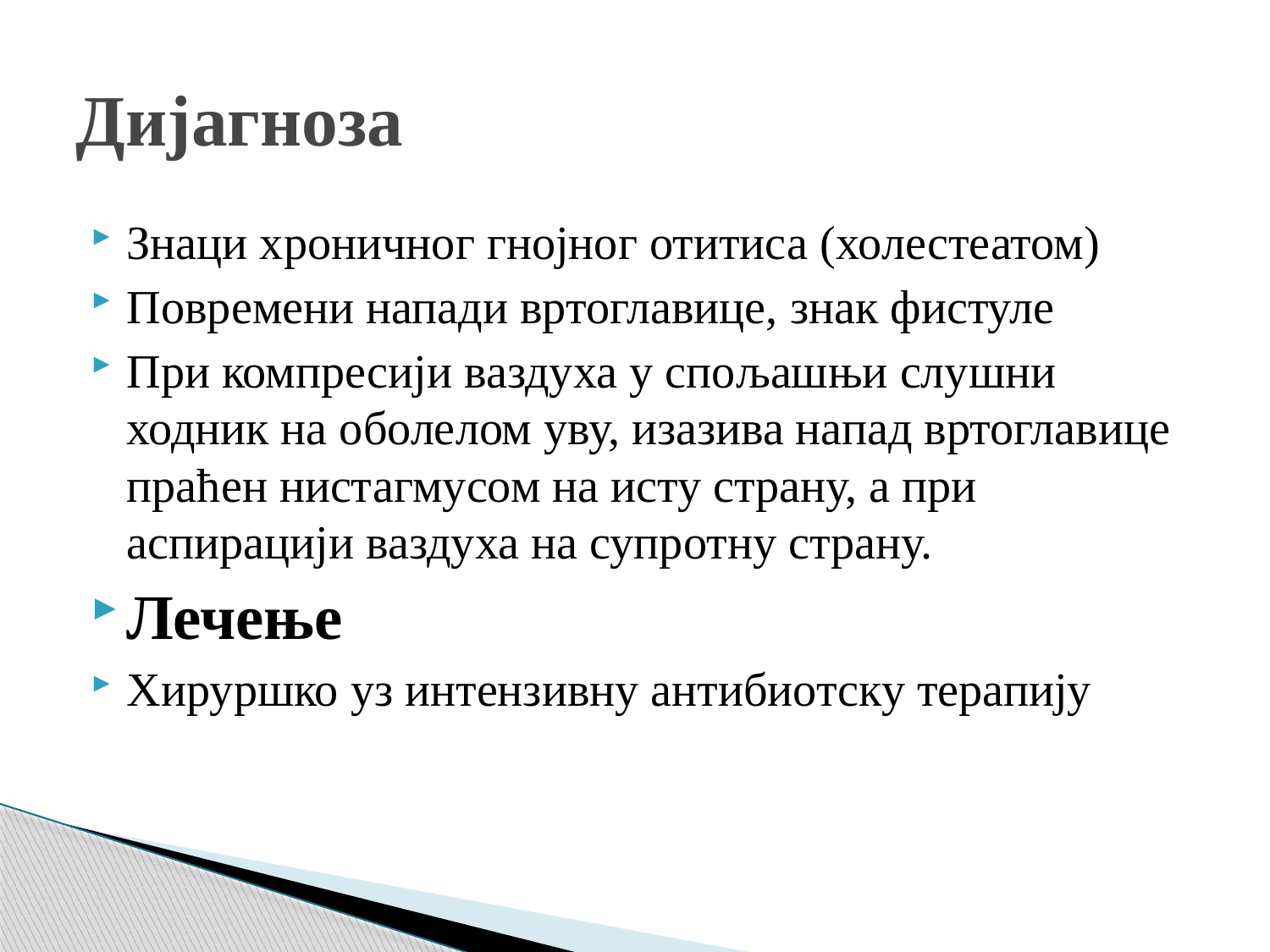

# Дијагноза
Знаци хроничног гнојног отитиса (холестеатом)
Повремени напади вртоглавице, знак фистуле
При компресији ваздуха у спољашњи слушни ходник на оболелом уву, изазива напад вртоглавице праћен нистагмусом на исту страну, а при аспирацији ваздуха на супротну страну.
Лечење
Хируршко уз интензивну антибиотску терапију